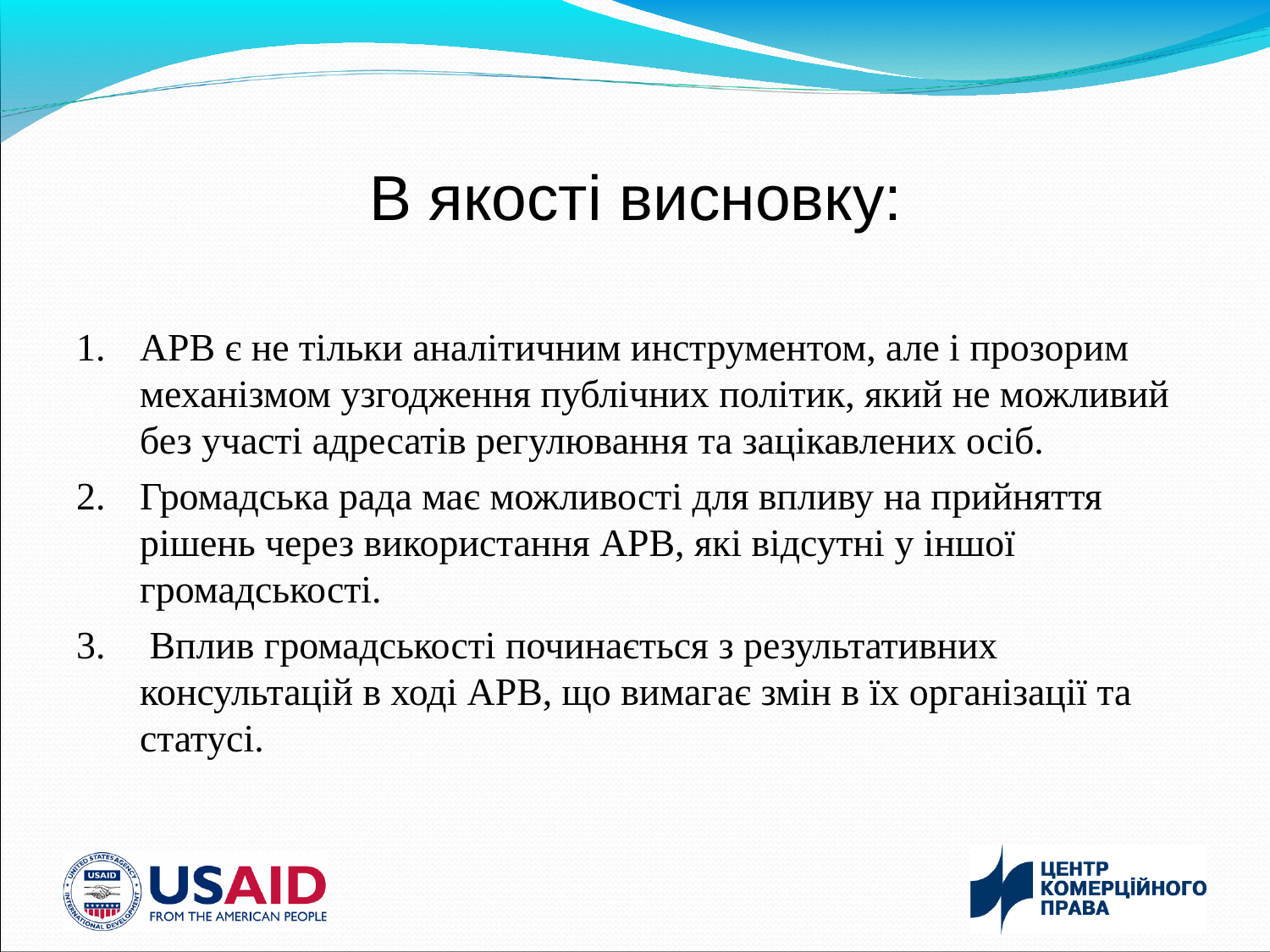

# В якості висновку:
АРВ є не тільки аналітичним инструментом, але і прозорим механізмом узгодження публічних політик, який не можливий без участі адресатів регулювання та зацікавлених осіб.
Громадська рада має можливості для впливу на прийняття рішень через використання АРВ, які відсутні у іншої громадськості.
 Вплив громадськості починається з результативних консультацій в ході АРВ, що вимагає змін в їх організації та статусі.